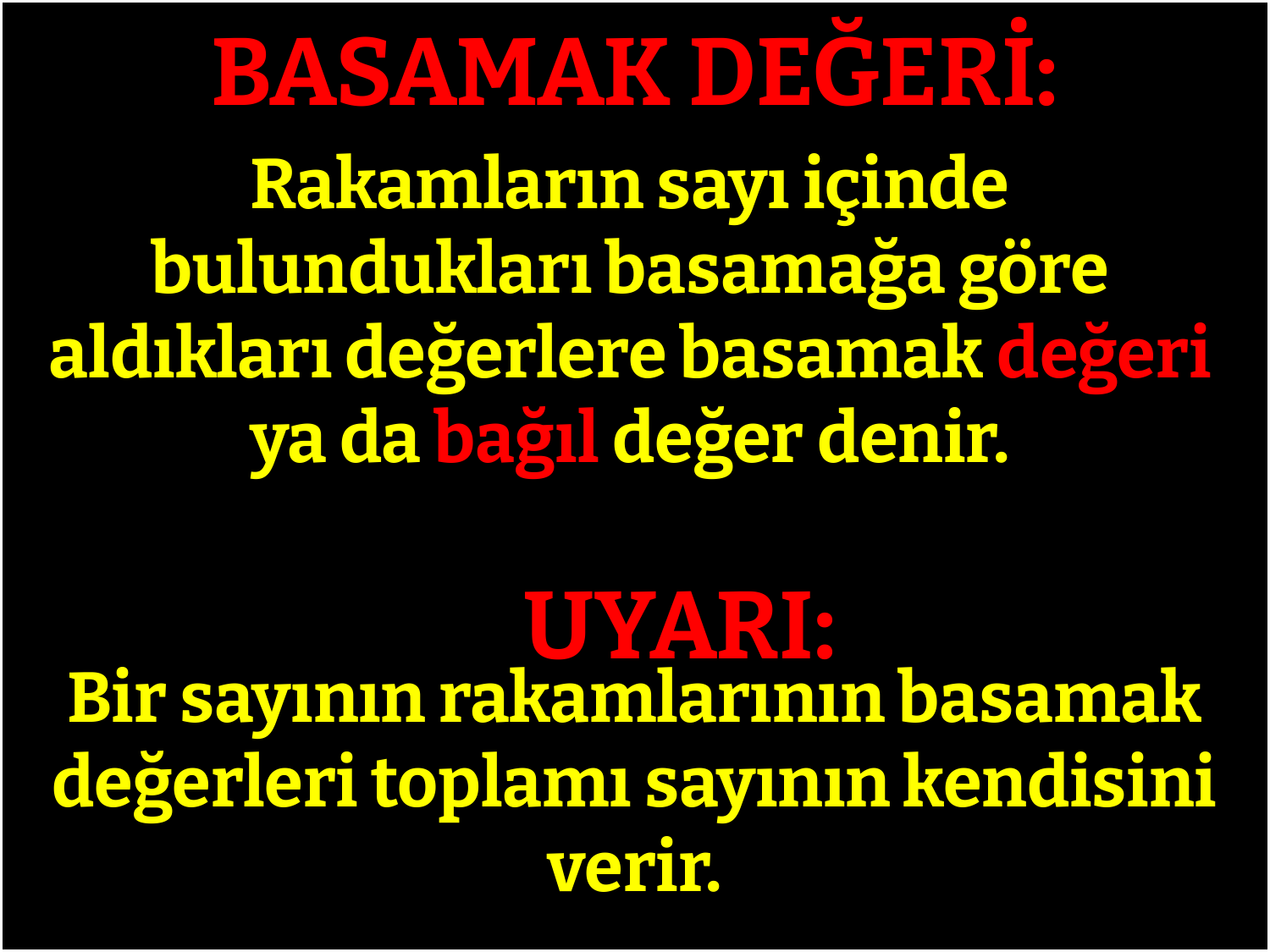

BASAMAK DEĞERİ:
Rakamların sayı içinde bulundukları basamağa göre aldıkları değerlere basamak değeri ya da bağıl değer denir.
#
UYARI:
Bir sayının rakamlarının basamak değerleri toplamı sayının kendisini verir.